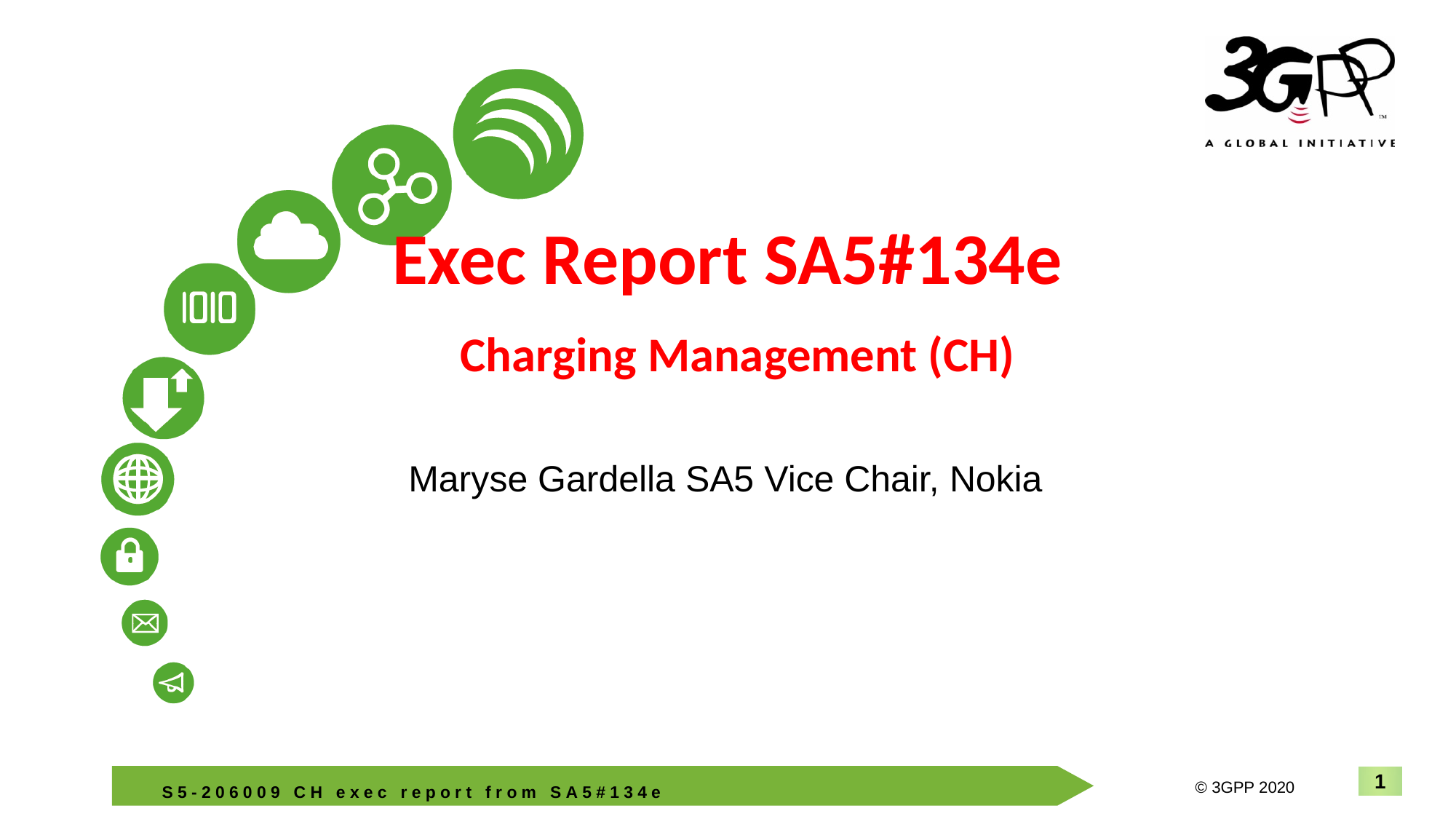

# Exec Report SA5#134e Charging Management (CH)
Maryse Gardella SA5 Vice Chair, Nokia